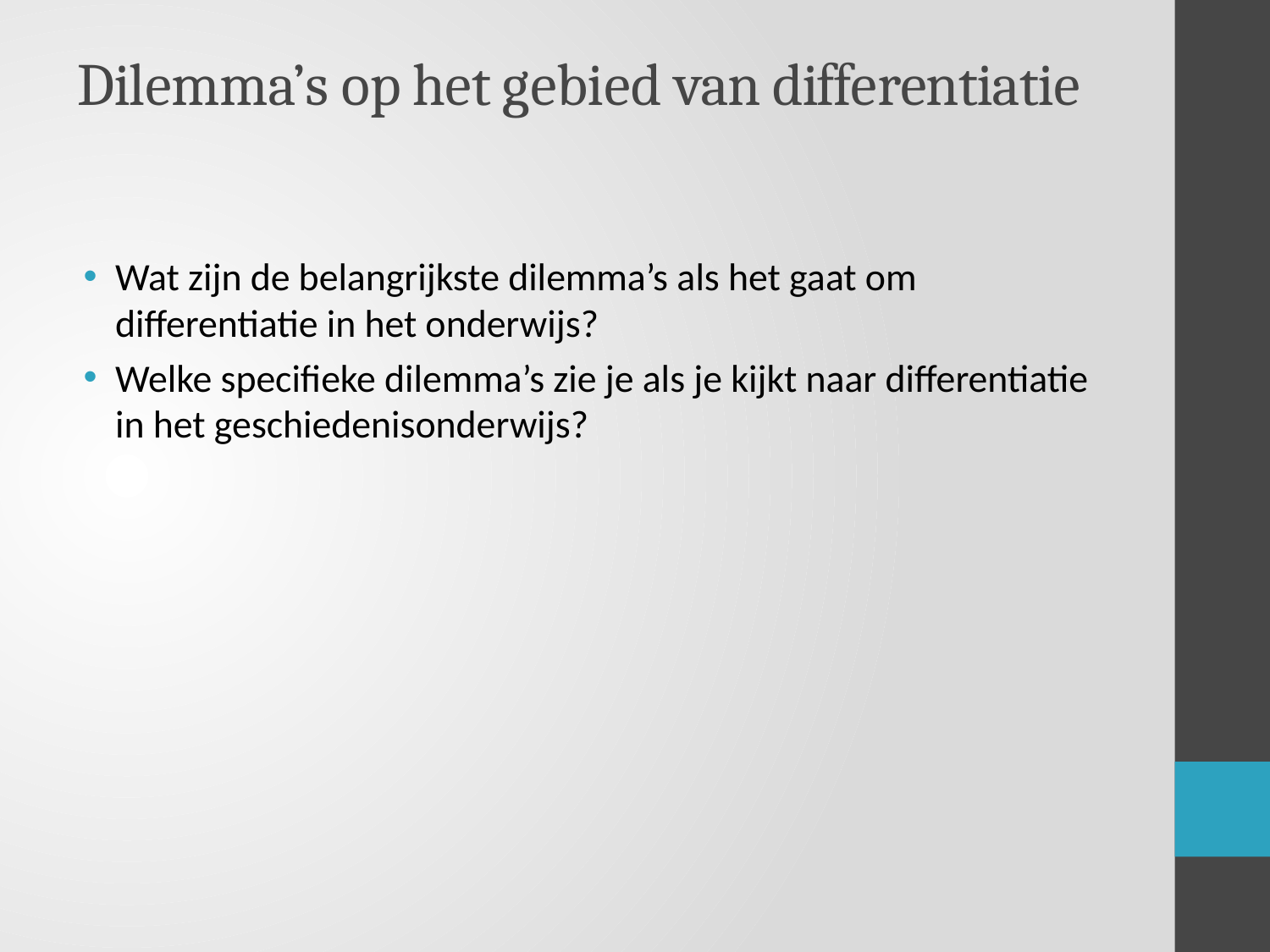

# Dilemma’s op het gebied van differentiatie
Wat zijn de belangrijkste dilemma’s als het gaat om differentiatie in het onderwijs?
Welke specifieke dilemma’s zie je als je kijkt naar differentiatie in het geschiedenisonderwijs?